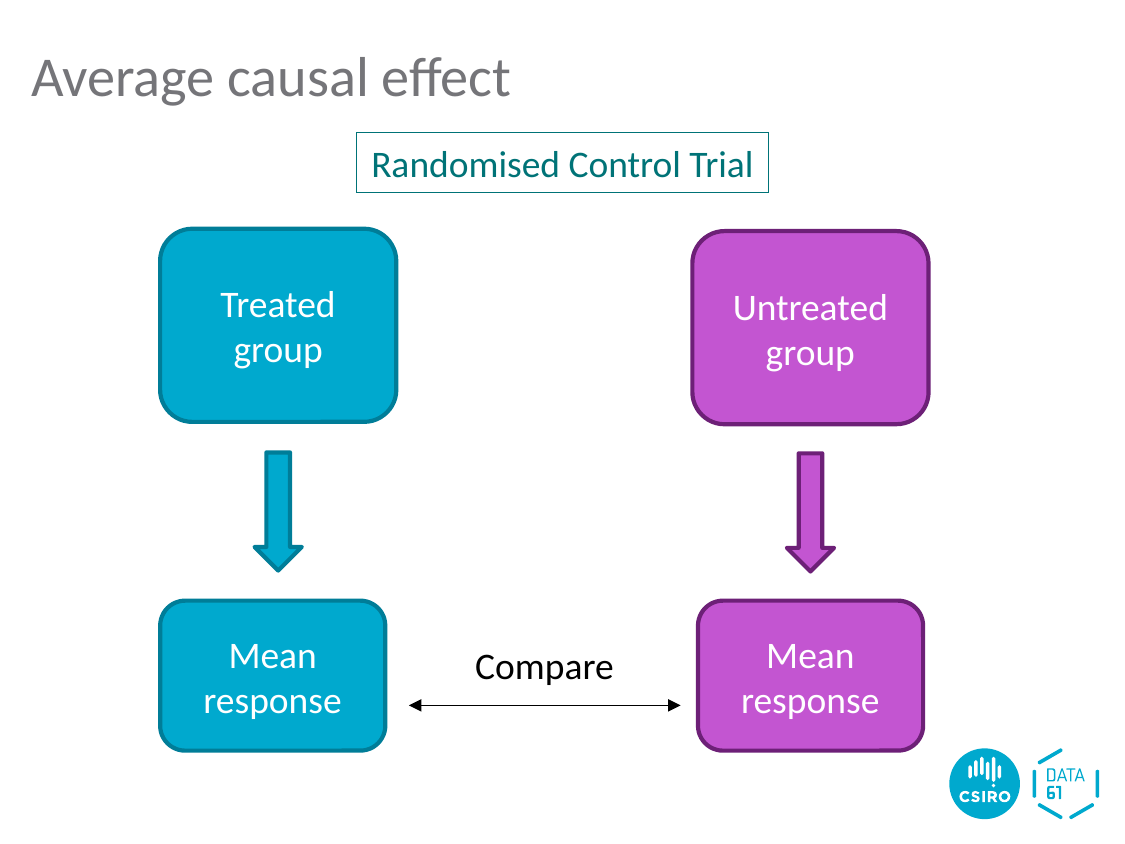

# Average causal effect
Randomised Control Trial
Treated group
Untreated
group

Mean response
Mean response
Compare